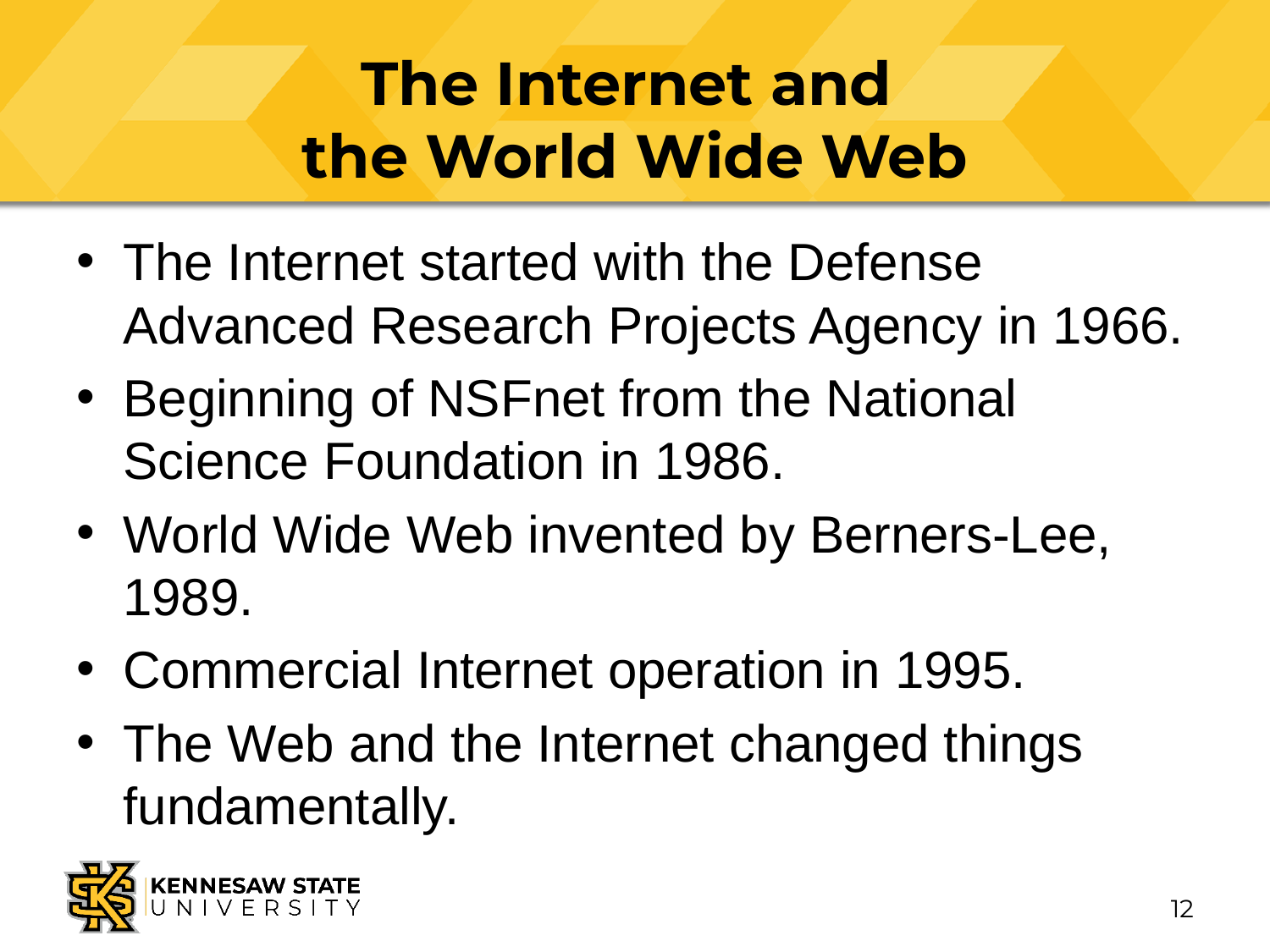

# The Internet and the World Wide Web
The Internet started with the Defense Advanced Research Projects Agency in 1966.
Beginning of NSFnet from the National Science Foundation in 1986.
World Wide Web invented by Berners-Lee, 1989.
Commercial Internet operation in 1995.
The Web and the Internet changed things fundamentally.
12